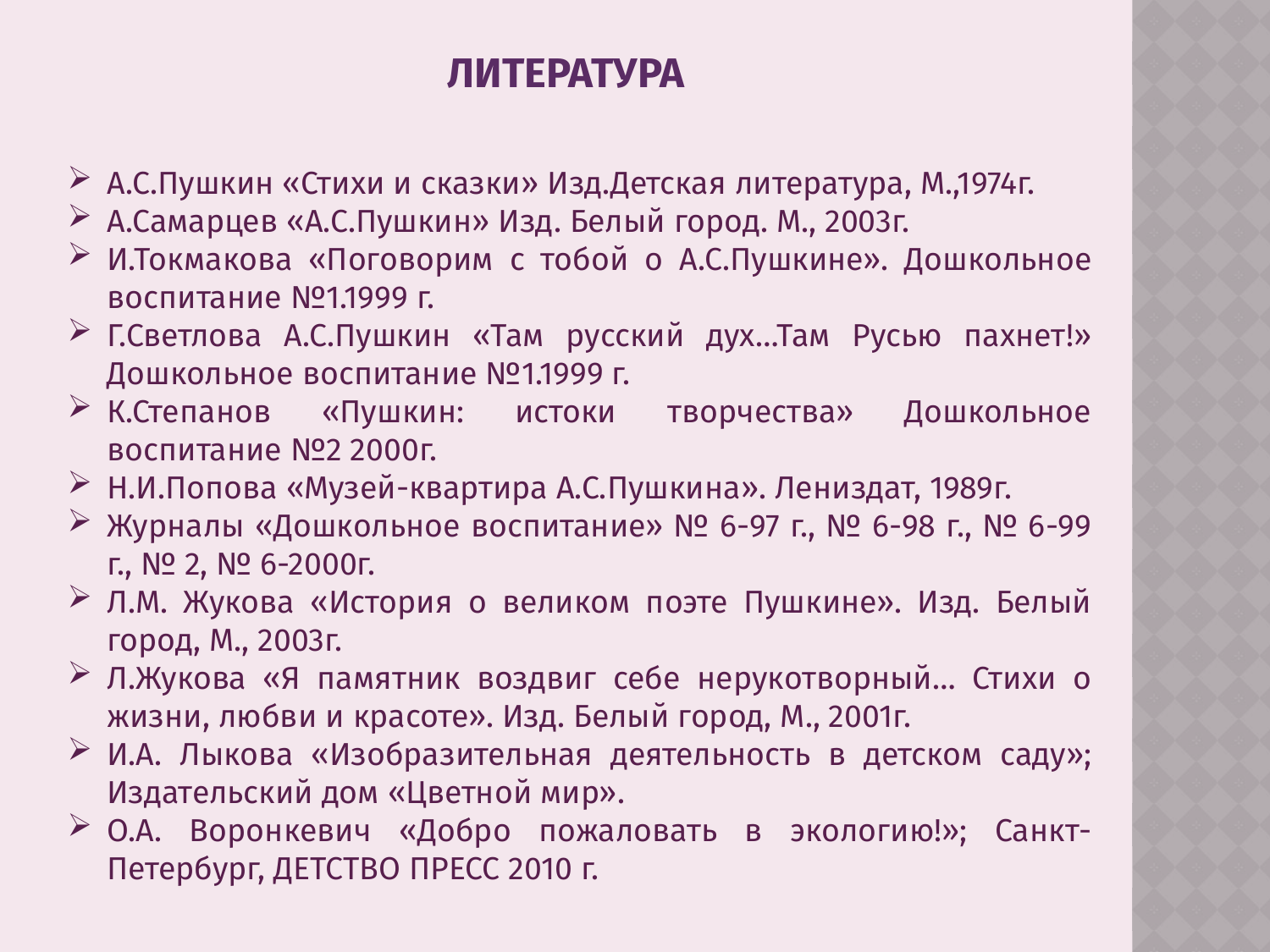

# Литература
А.С.Пушкин «Стихи и сказки» Изд.Детская литература, М.,1974г.
А.Самарцев «А.С.Пушкин» Изд. Белый город. М., 2003г.
И.Токмакова «Поговорим с тобой о А.С.Пушкине». Дошкольное воспитание №1.1999 г.
Г.Светлова А.С.Пушкин «Там русский дух…Там Русью пахнет!» Дошкольное воспитание №1.1999 г.
К.Степанов «Пушкин: истоки творчества» Дошкольное воспитание №2 2000г.
Н.И.Попова «Музей-квартира А.С.Пушкина». Лениздат, 1989г.
Журналы «Дошкольное воспитание» № 6-97 г., № 6-98 г., № 6-99 г., № 2, № 6-2000г.
Л.М. Жукова «История о великом поэте Пушкине». Изд. Белый город, М., 2003г.
Л.Жукова «Я памятник воздвиг себе нерукотворный… Стихи о жизни, любви и красоте». Изд. Белый город, М., 2001г.
И.А. Лыкова «Изобразительная деятельность в детском саду»; Издательский дом «Цветной мир».
О.А. Воронкевич «Добро пожаловать в экологию!»; Санкт-Петербург, ДЕТСТВО ПРЕСС 2010 г.